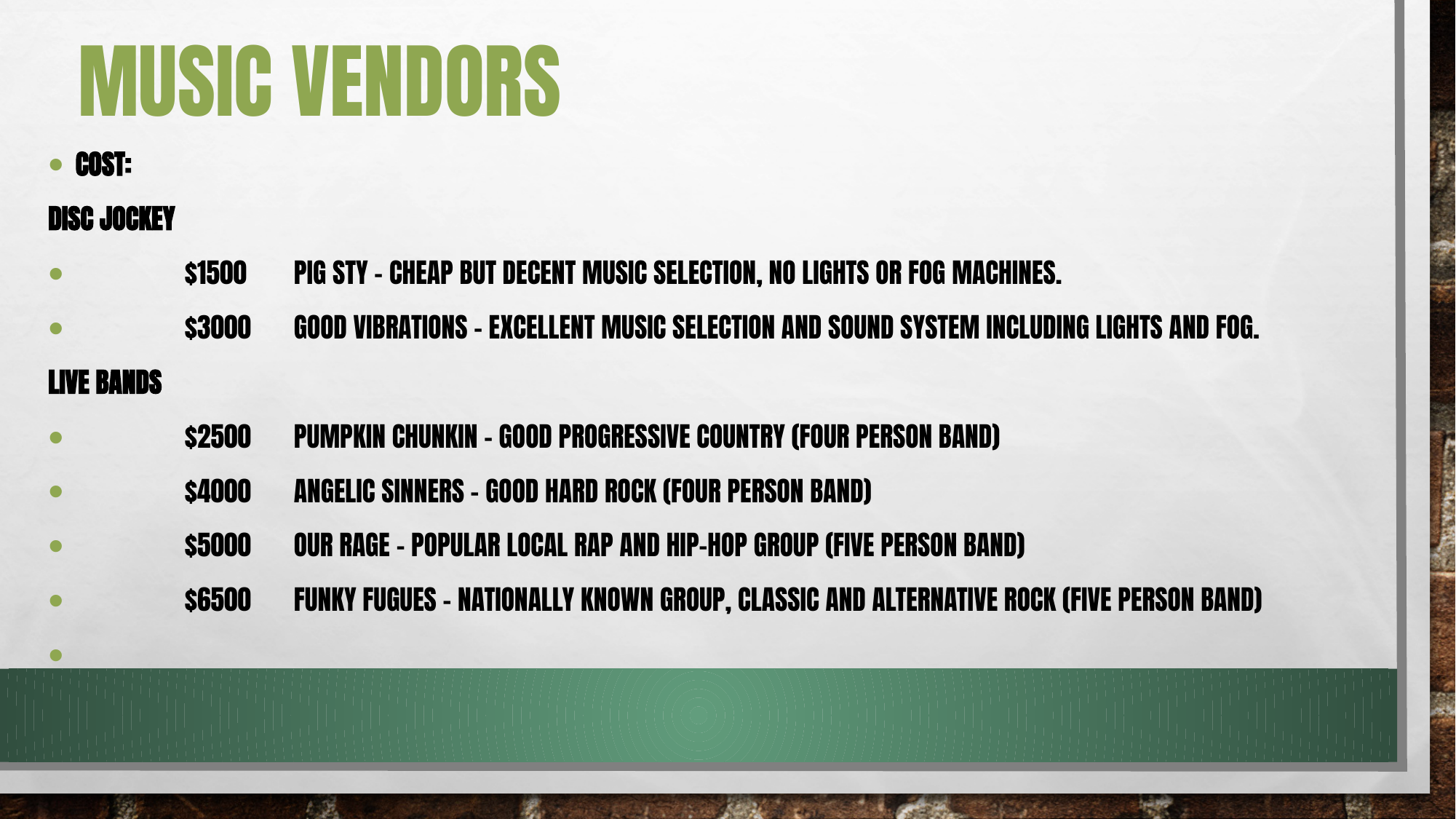

# Music vendors
Cost:
Disc Jockey
	$1500	Pig Sty - Cheap but decent music selection, no lights or fog machines.
	$3000	Good Vibrations – Excellent music selection and sound system including lights and fog.
Live Bands
	$2500	Pumpkin Chunkin – good progressive country (four person band)
	$4000	Angelic Sinners – Good Hard Rock (four person band)
	$5000	Our Rage – Popular local rap and hip-hop group (five person band)
	$6500	Funky Fugues – nationally known group, classic and alternative rock (five person band)